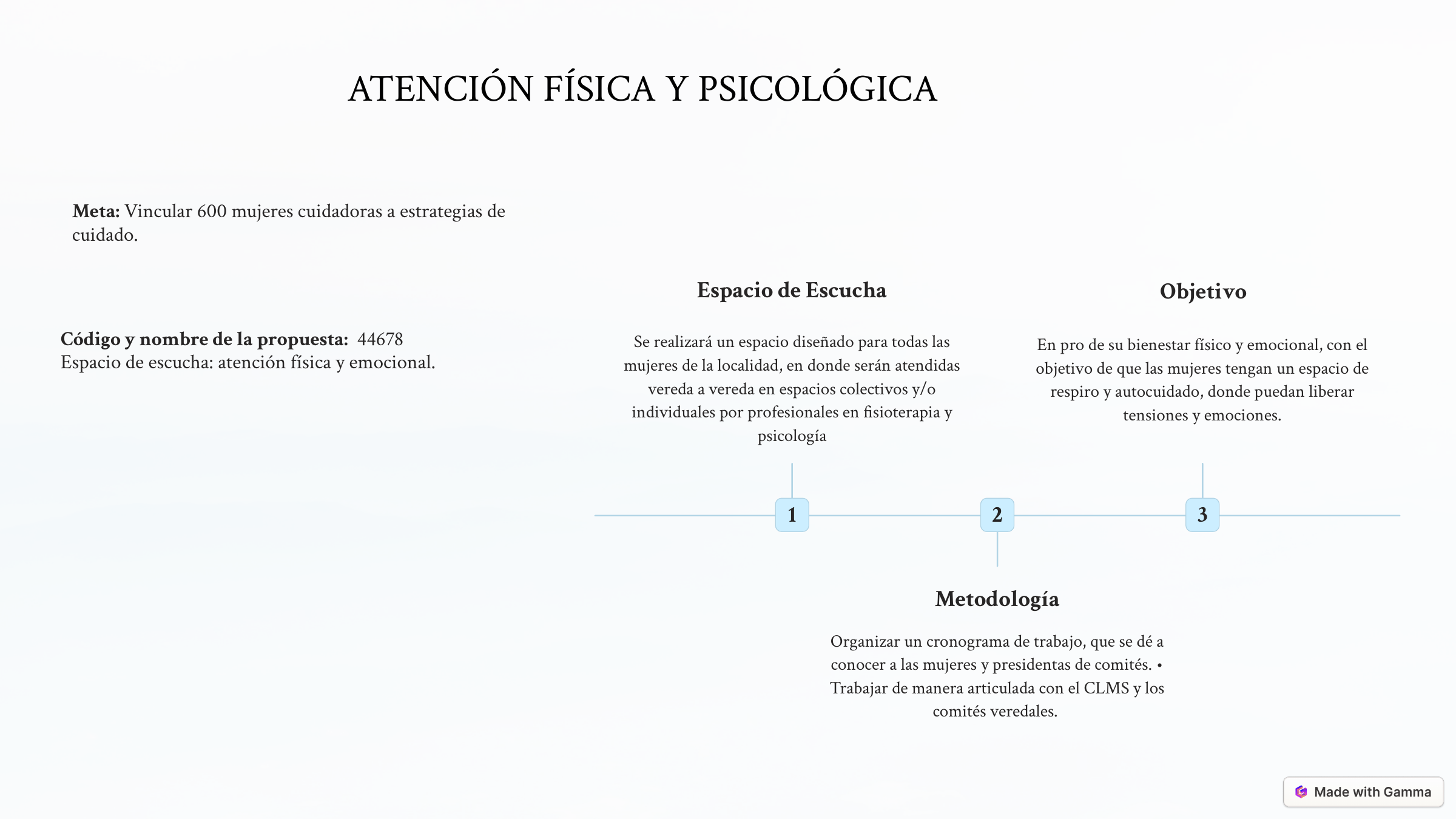

ATENCIÓN FÍSICA Y PSICOLÓGICA
Meta: Vincular 600 mujeres cuidadoras a estrategias de cuidado.
Espacio de Escucha
Objetivo
Código y nombre de la propuesta:  44678
Espacio de escucha: atención física y emocional.
Se realizará un espacio diseñado para todas las mujeres de la localidad, en donde serán atendidas vereda a vereda en espacios colectivos y/o individuales por profesionales en fisioterapia y psicología
En pro de su bienestar físico y emocional, con el objetivo de que las mujeres tengan un espacio de respiro y autocuidado, donde puedan liberar tensiones y emociones.

1
2
3

Metodología
Organizar un cronograma de trabajo, que se dé a conocer a las mujeres y presidentas de comités. • Trabajar de manera articulada con el CLMS y los comités veredales.